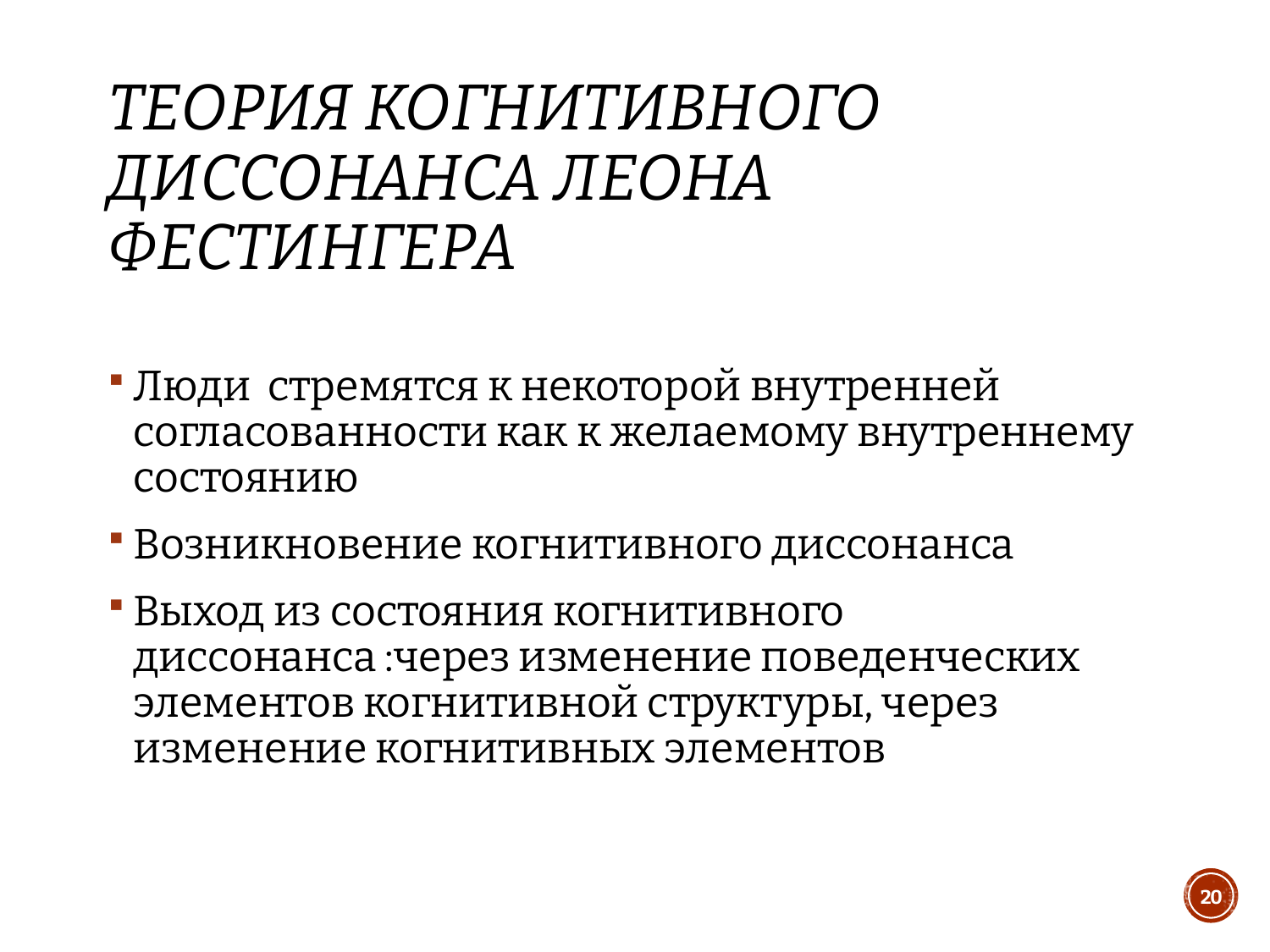

# Теория когнитивного диссонанса Леона Фестингера

Люди  стремятся к некоторой внутренней согласованности как к желаемому внутреннему состоянию
Возникновение когнитивного диссонанса
Выход из состояния когнитивного диссонанса :через изменение поведенческих элементов когнитивной структуры, через изменение когнитивных элементов

20